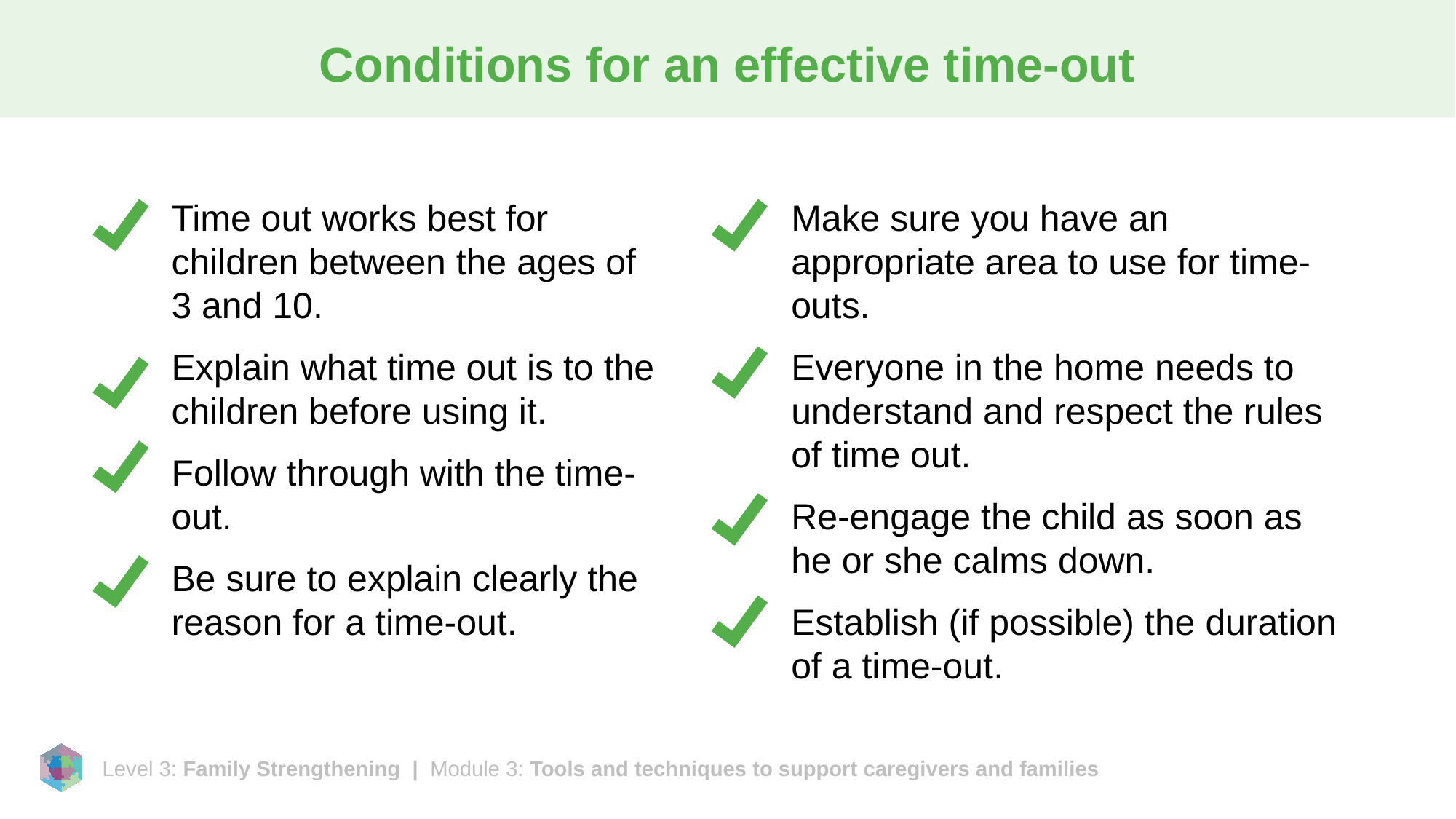

# Conditions for an effective time-out
Time out works best for children between the ages of 3 and 10.
Explain what time out is to the children before using it.
Follow through with the time-out.
Be sure to explain clearly the reason for a time-out.
Make sure you have an appropriate area to use for time-outs.
Everyone in the home needs to understand and respect the rules of time out.
Re-engage the child as soon as he or she calms down.
Establish (if possible) the duration of a time-out.